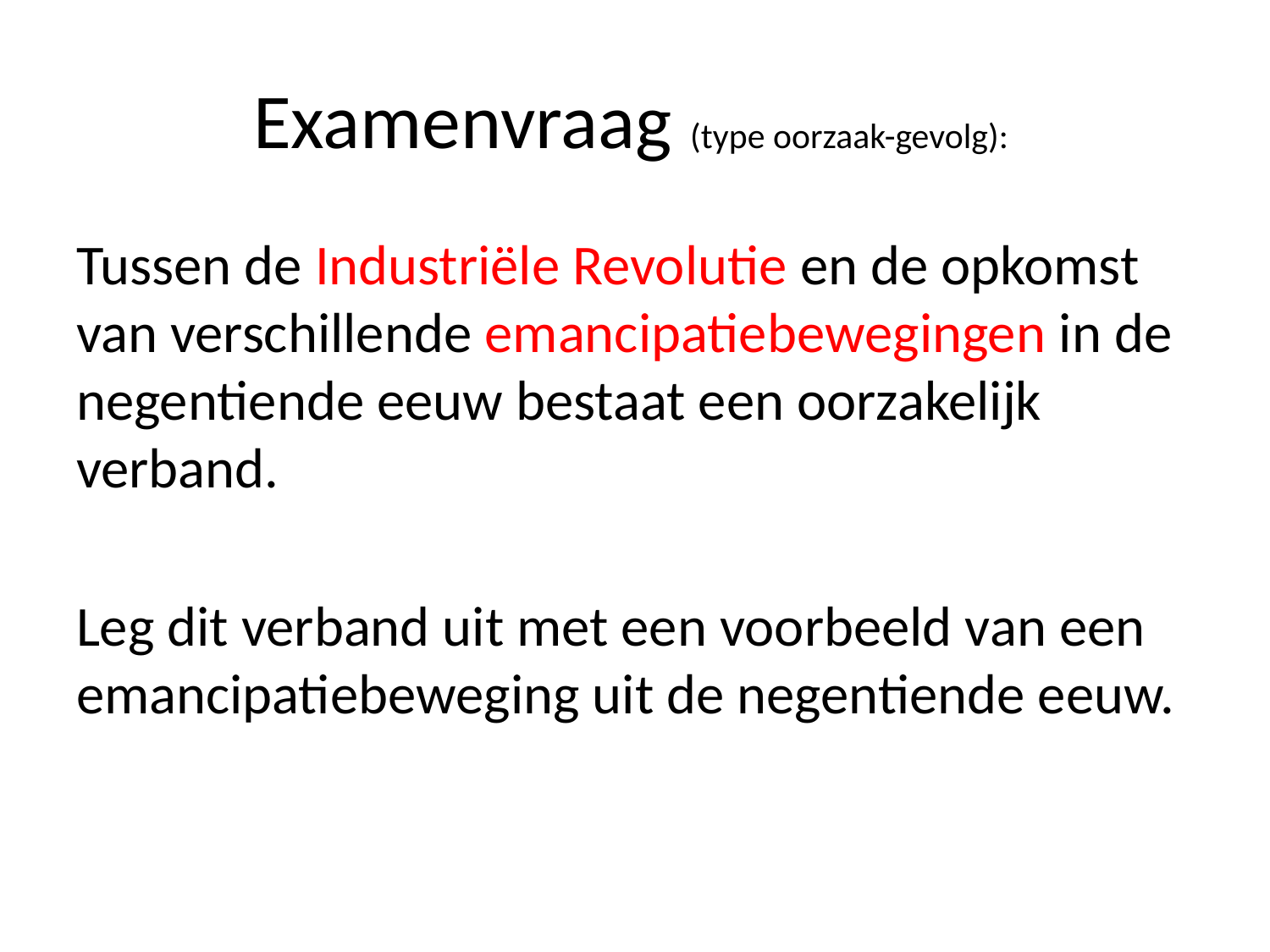

# Examenvraag (type oorzaak-gevolg):
Tussen de Industriële Revolutie en de opkomst van verschillende emancipatiebewegingen in de negentiende eeuw bestaat een oorzakelijk verband.

Leg dit verband uit met een voorbeeld van een emancipatiebeweging uit de negentiende eeuw.